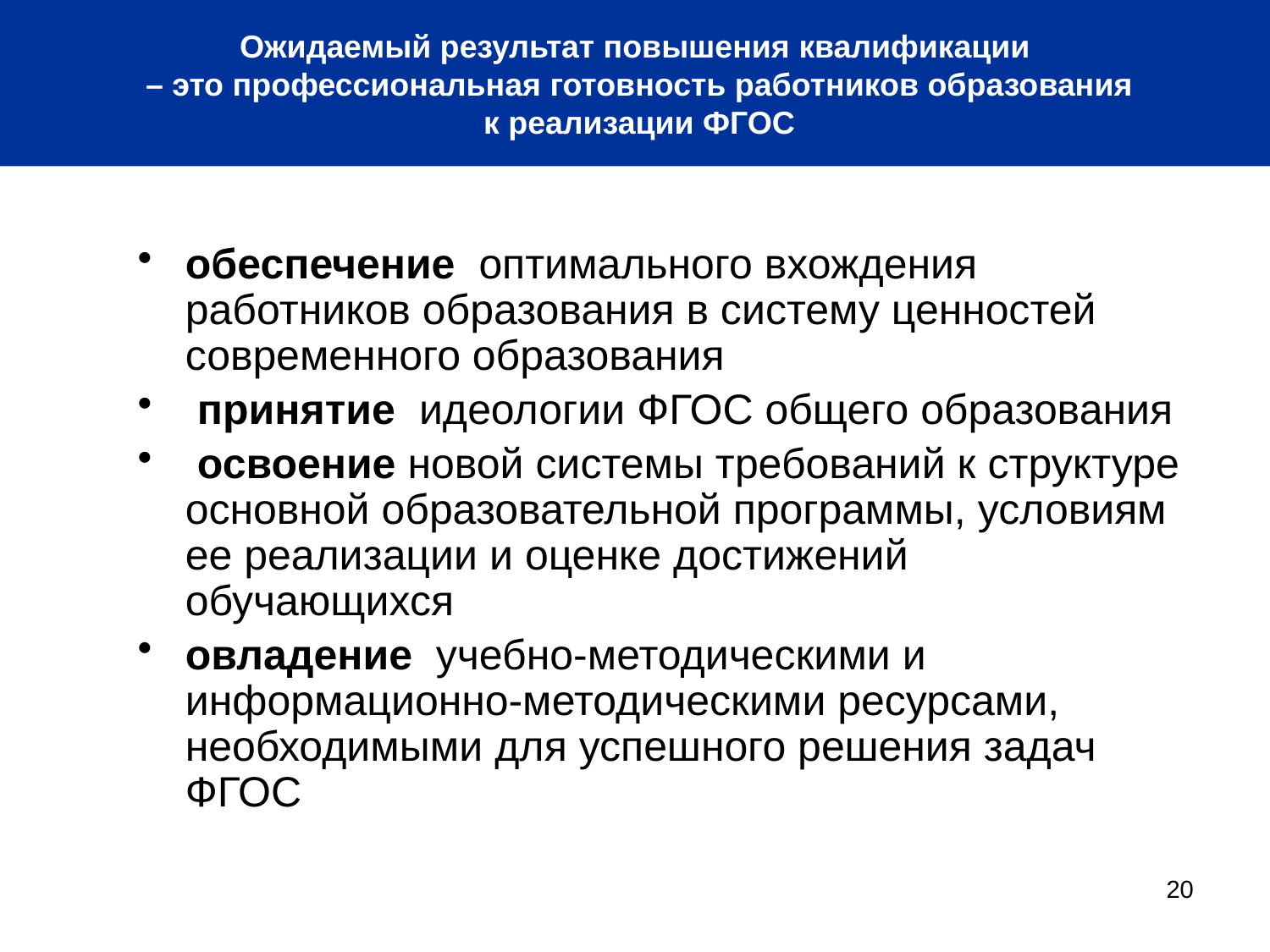

Ожидаемый результат повышения квалификации
 – это профессиональная готовность работников образования
 к реализации ФГОС
обеспечение  оптимального вхождения работников образования в систему ценностей современного образования
 принятие  идеологии ФГОС общего образования
 освоение новой системы требований к структуре основной образовательной программы, условиям ее реализации и оценке достижений обучающихся
овладение  учебно-методическими и информационно-методическими ресурсами, необходимыми для успешного решения задач ФГОС
20